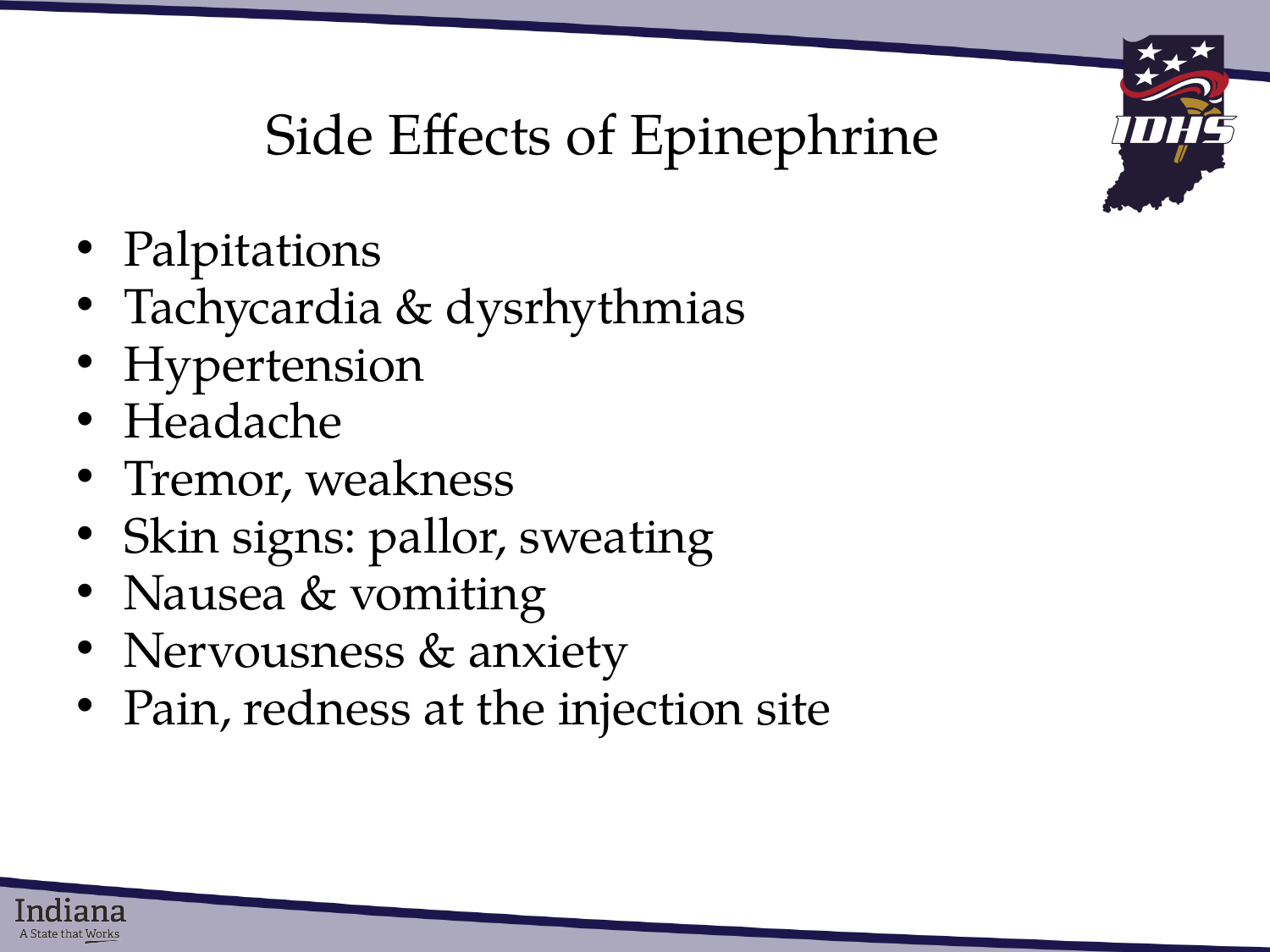

# Side Effects of Epinephrine
Palpitations
Tachycardia & dysrhythmias
Hypertension
Headache
Tremor, weakness
Skin signs: pallor, sweating
Nausea & vomiting
Nervousness & anxiety
Pain, redness at the injection site